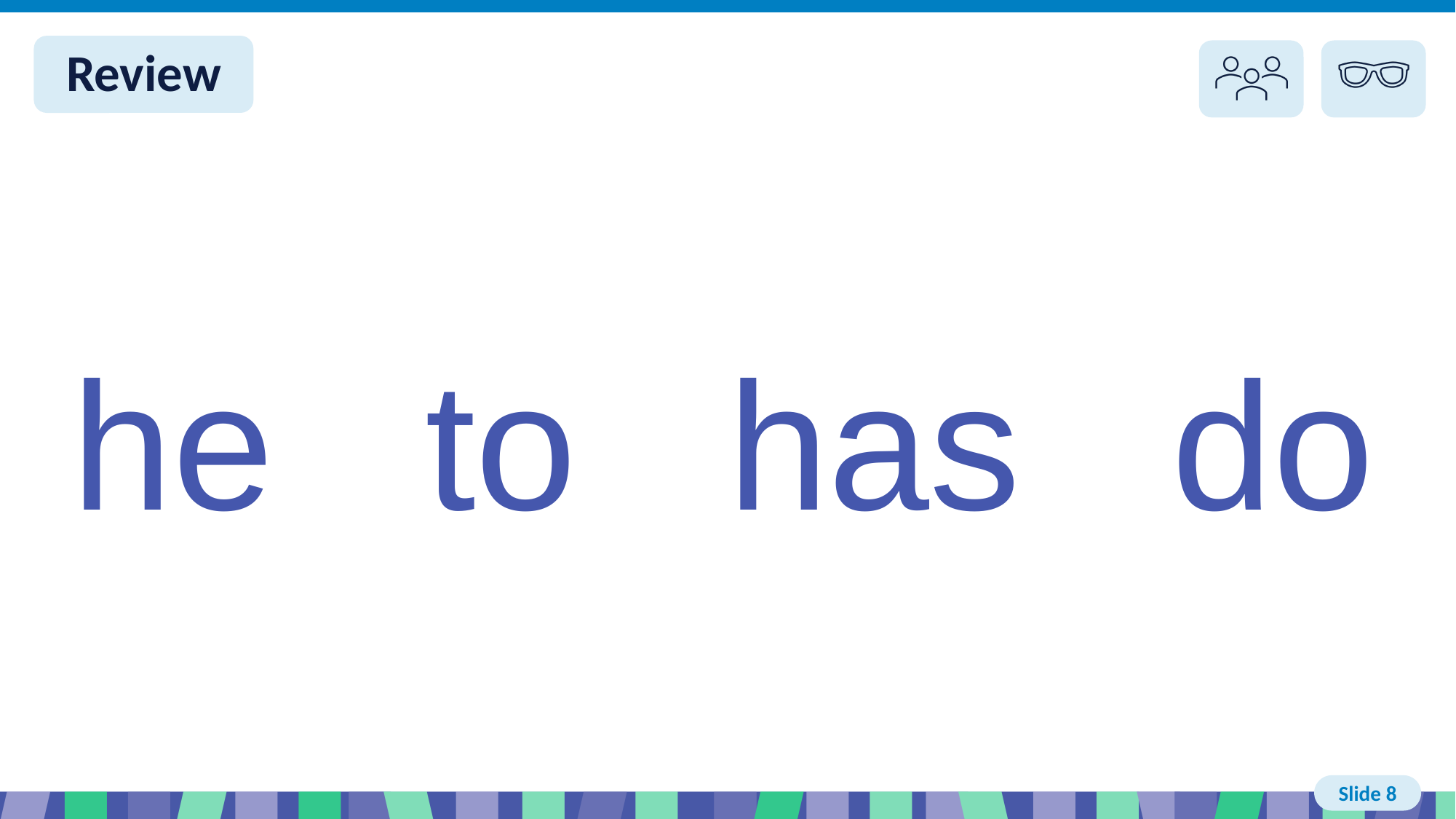

# Slide 8 Review You do
he   to   has   do